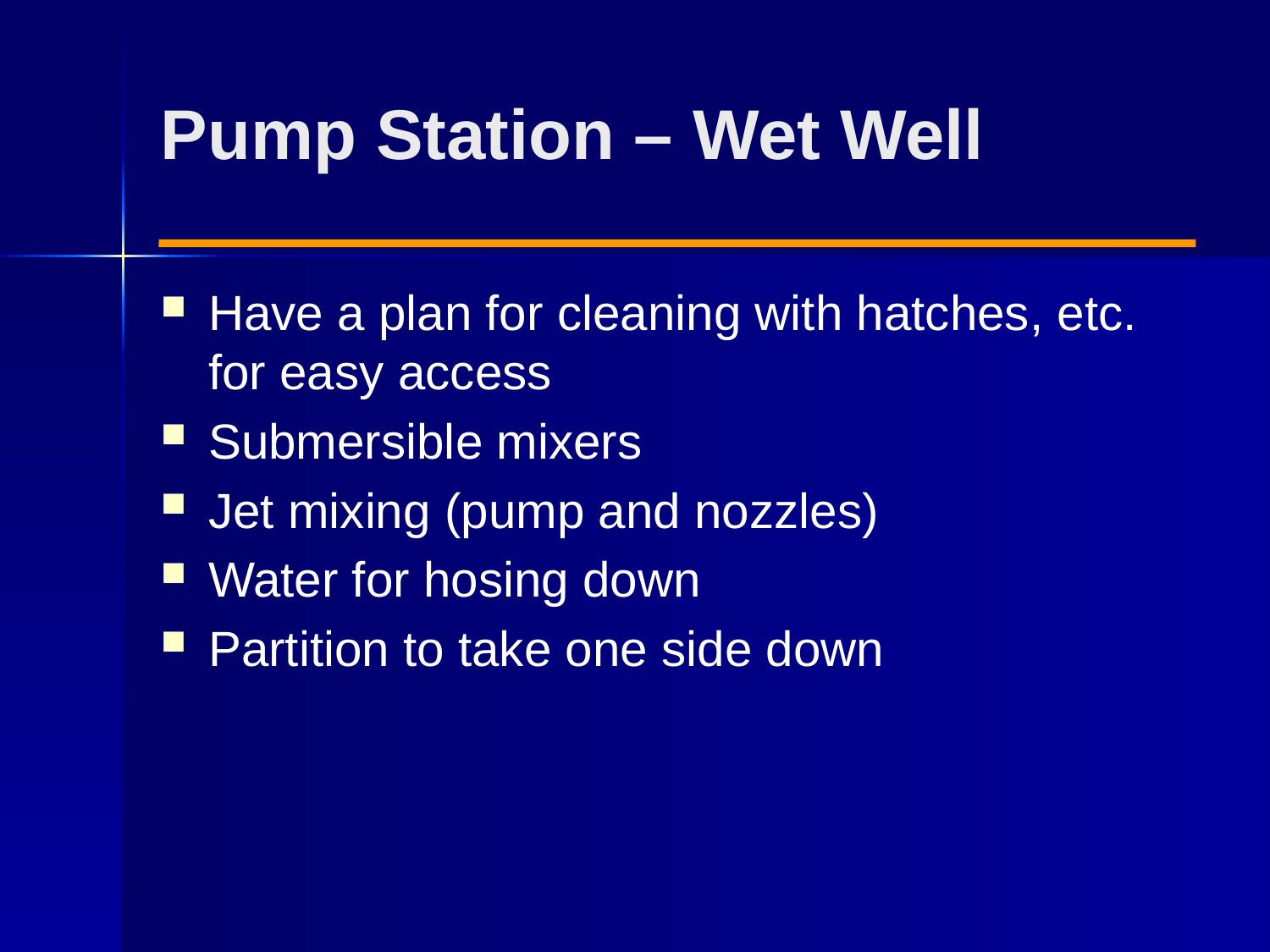

# Pump Station – Wet Well
Have a plan for cleaning with hatches, etc. for easy access
Submersible mixers
Jet mixing (pump and nozzles)
Water for hosing down
Partition to take one side down